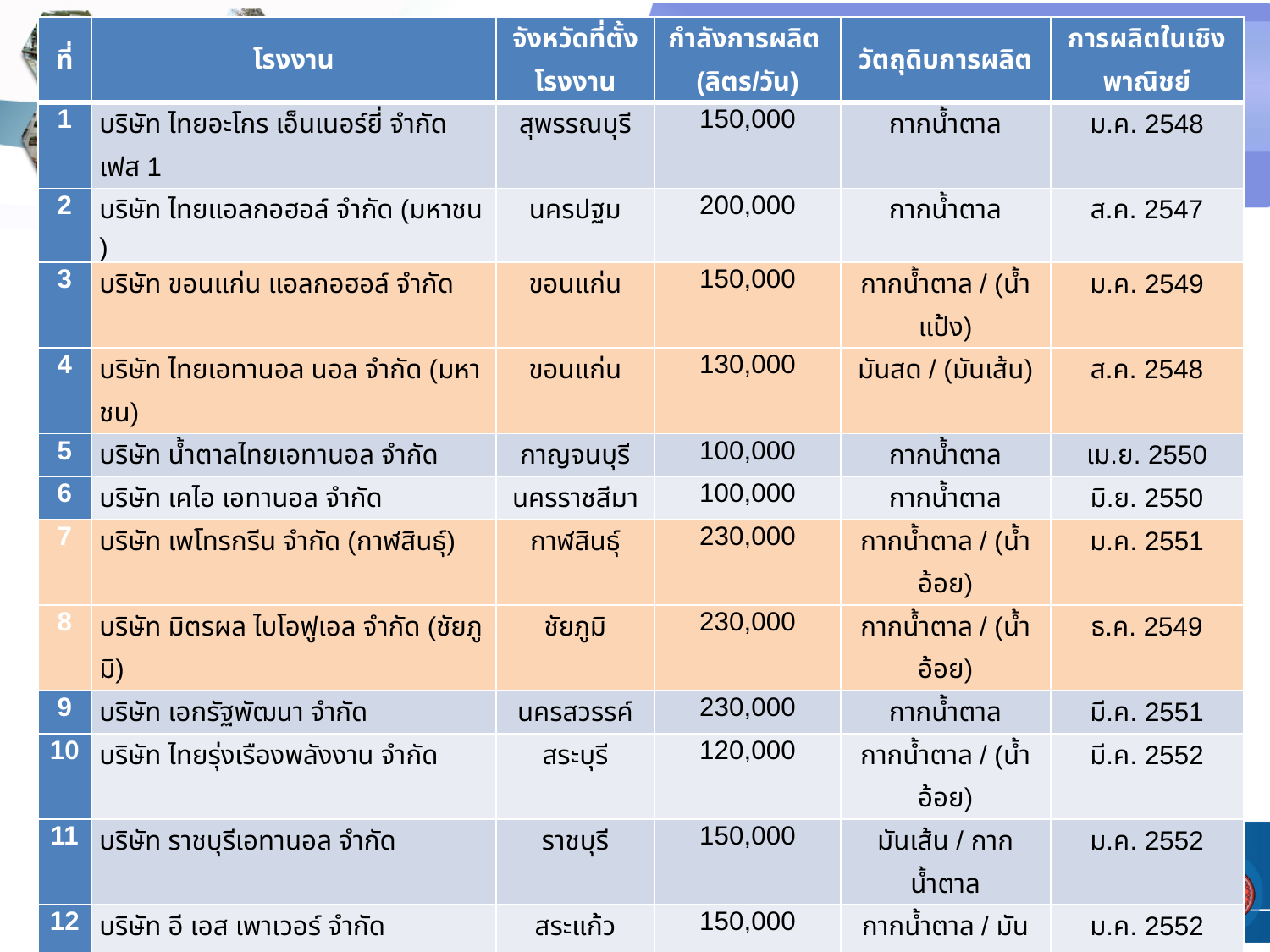

| ที่ | โรงงาน | จังหวัดที่ตั้งโรงงาน | กำลังการผลิต (ลิตร/วัน) | วัตถุดิบการผลิต | การผลิตในเชิงพาณิชย์ |
| --- | --- | --- | --- | --- | --- |
| 1 | บริษัท ไทยอะโกร เอ็นเนอร์ยี่ จำกัด เฟส 1 | สุพรรณบุรี | 150,000 | กากน้ำตาล | ม.ค. 2548 |
| 2 | บริษัท ไทยแอลกอฮอล์ จำกัด (มหาชน) | นครปฐม | 200,000 | กากน้ำตาล | ส.ค. 2547 |
| 3 | บริษัท ขอนแก่น แอลกอฮอล์ จำกัด | ขอนแก่น | 150,000 | กากน้ำตาล / (น้ำแป้ง) | ม.ค. 2549 |
| 4 | บริษัท ไทยเอทานอล นอล จำกัด (มหาชน) | ขอนแก่น | 130,000 | มันสด / (มันเส้น) | ส.ค. 2548 |
| 5 | บริษัท น้ำตาลไทยเอทานอล จำกัด | กาญจนบุรี | 100,000 | กากน้ำตาล | เม.ย. 2550 |
| 6 | บริษัท เคไอ เอทานอล จำกัด | นครราชสีมา | 100,000 | กากน้ำตาล | มิ.ย. 2550 |
| 7 | บริษัท เพโทรกรีน จำกัด (กาฬสินธุ์) | กาฬสินธุ์ | 230,000 | กากน้ำตาล / (น้ำอ้อย) | ม.ค. 2551 |
| 8 | บริษัท มิตรผล ไบโอฟูเอล จำกัด (ชัยภูมิ) | ชัยภูมิ | 230,000 | กากน้ำตาล / (น้ำอ้อย) | ธ.ค. 2549 |
| 9 | บริษัท เอกรัฐพัฒนา จำกัด | นครสวรรค์ | 230,000 | กากน้ำตาล | มี.ค. 2551 |
| 10 | บริษัท ไทยรุ่งเรืองพลังงาน จำกัด | สระบุรี | 120,000 | กากน้ำตาล / (น้ำอ้อย) | มี.ค. 2552 |
| 11 | บริษัท ราชบุรีเอทานอล จำกัด | ราชบุรี | 150,000 | มันเส้น / กากน้ำตาล | ม.ค. 2552 |
| 12 | บริษัท อี เอส เพาเวอร์ จำกัด | สระแก้ว | 150,000 | กากน้ำตาล / มันเส้น | ม.ค. 2552 |
| 13 | บริษัท แม่สอดพลังงานสะอาด จำกัด | ตาก | 200,000 | น้ำอ้อย | พ.ค. 2552 |
| 14 | บริษัท ทรัพย์ทิพย์ จำกัด | ลพบุรี | 200,000 | มันเส้น | พ.ค. 2553 |
| 15 | บริษัท ไท่ผิงเอทานอล | สระแก้ว | 150,000 | มันสด / (มันเส้น) | ก.ค. 2552 |
| 16 | บริษัท พี เอส ซี สตาร์ซ โปรดักส์ชั่น | ชลบุรี | 150,000 | มันสด / (มันเส้น) | ส.ค. 2552 |
| 17 | บริษัท มิตรผล ไบโอฟูเอล จำกัด (ด่านช้าง) | สุพรรณบุรี | 200,000 | กากน้ำตาล / (น้ำอ้อย) | ธ.ค. 2552 |
| 18 | บริษัท ขอนแก่น แอลกอฮอล์ จำกัด (บ่อพลอย) | กาญจนบุรี | 200,000 | กากน้ำตาล / (น้ำอ้อย) | ต.ค. 2554 |
| 19 | บริษัท ไทยอะโกร เอนเนอจี จำกัด (ด่านช้าง) | สุพรรณบุรี | 200,000 | กากน้ำตาล / มันเส้น | เม.ย. 2555 |
| 20 | บริษัท ดับเบิ้ลเอ เอทานอล จำกัด เฟส 1 | ปราจีนบุรี | 250,000 | มันสด / น้ำแป้ง | ธ.ค. 2555 |
| 21 | บริษัท อุบล ไบโอ เอทธานอล จำกัด | อุบลราชธานี | 400,000 | มันสด / มันเส้น | ม.ค. 2556 |
| รวม | กำลังการผลิตในปัจจุบัน |  | 3,890,000 |  |  |
50